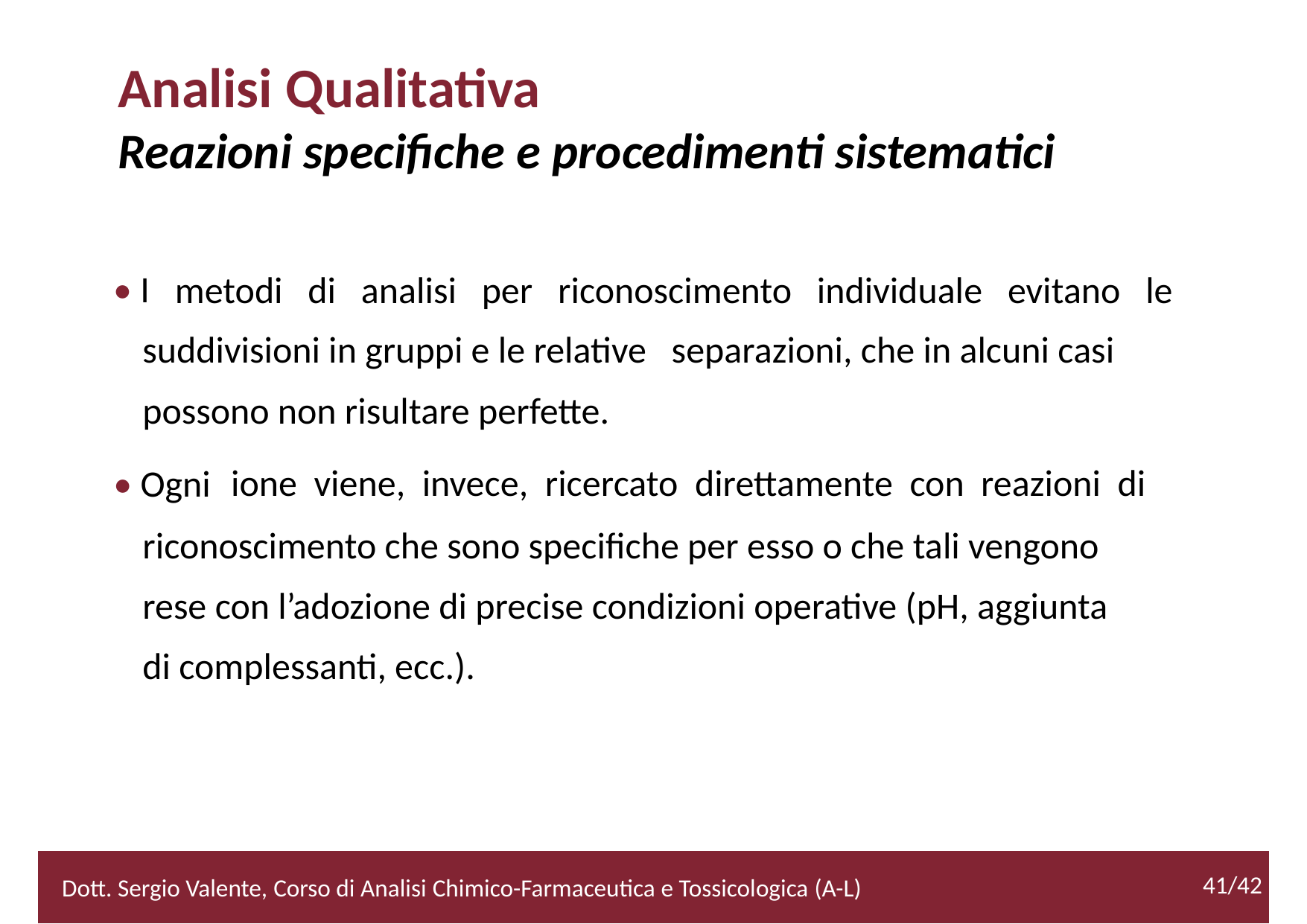

Analisi Qualitativa
Reazioni specifiche e procedimenti sistematici
• I
metodi   di   analisi   per   riconoscimento   individuale   evitano   le
suddivisioni in gruppi e le relative   separazioni, che in alcuni casi

possono non risultare perfette.
• Ogni
ione  viene,  invece,  ricercato  direttamente  con  reazioni  di
riconoscimento che sono specifiche per esso o che tali vengono

rese con l’adozione di precise condizioni operative (pH, aggiunta

di complessanti, ecc.).
2/52

41/42
Dott. Sergio Valente, Corso di Analisi Chimico-Farmaceutica e Tossicologica (A-L)